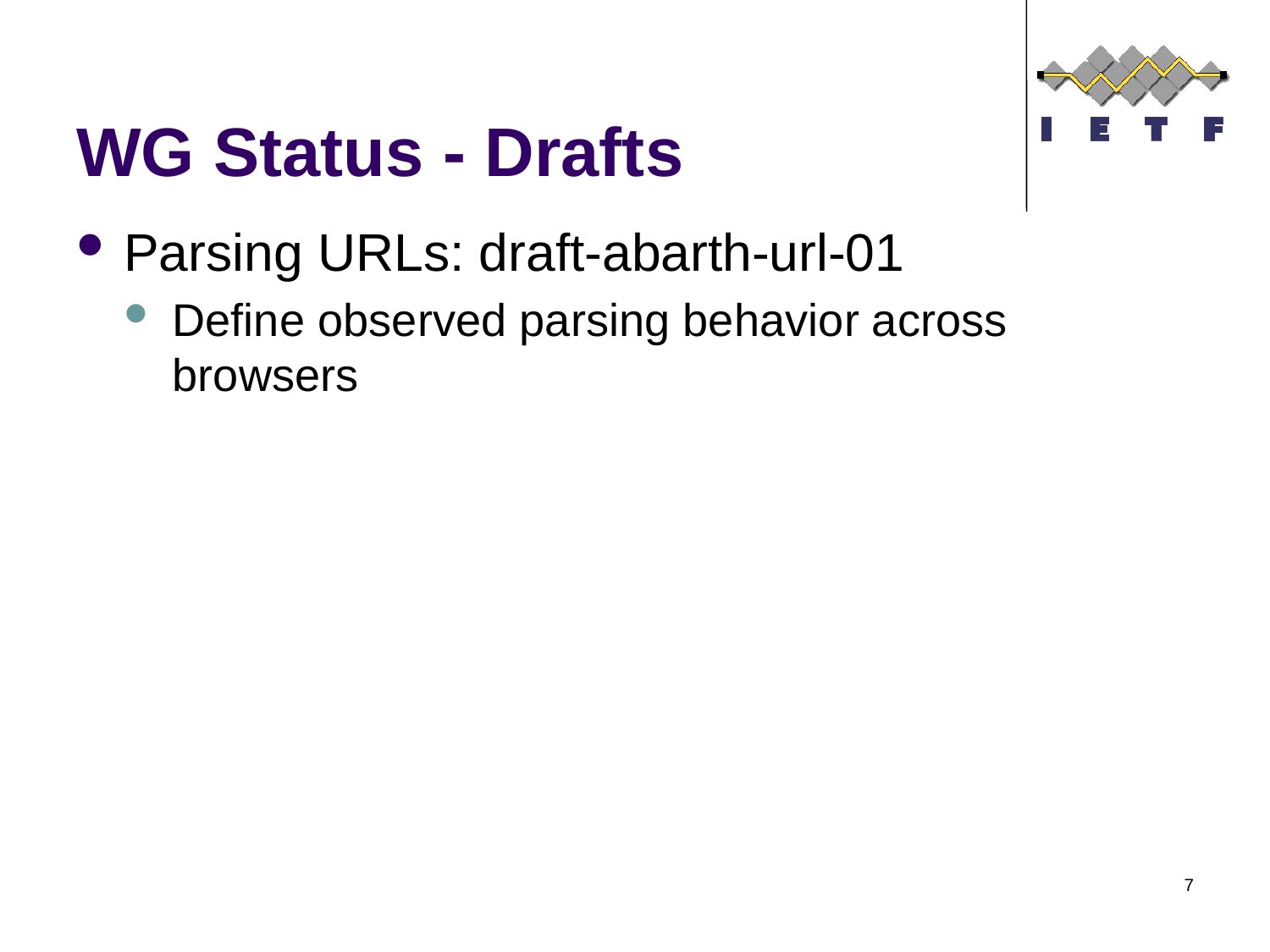

# WG Status - Drafts
Parsing URLs: draft-abarth-url-01
Define observed parsing behavior across browsers
7